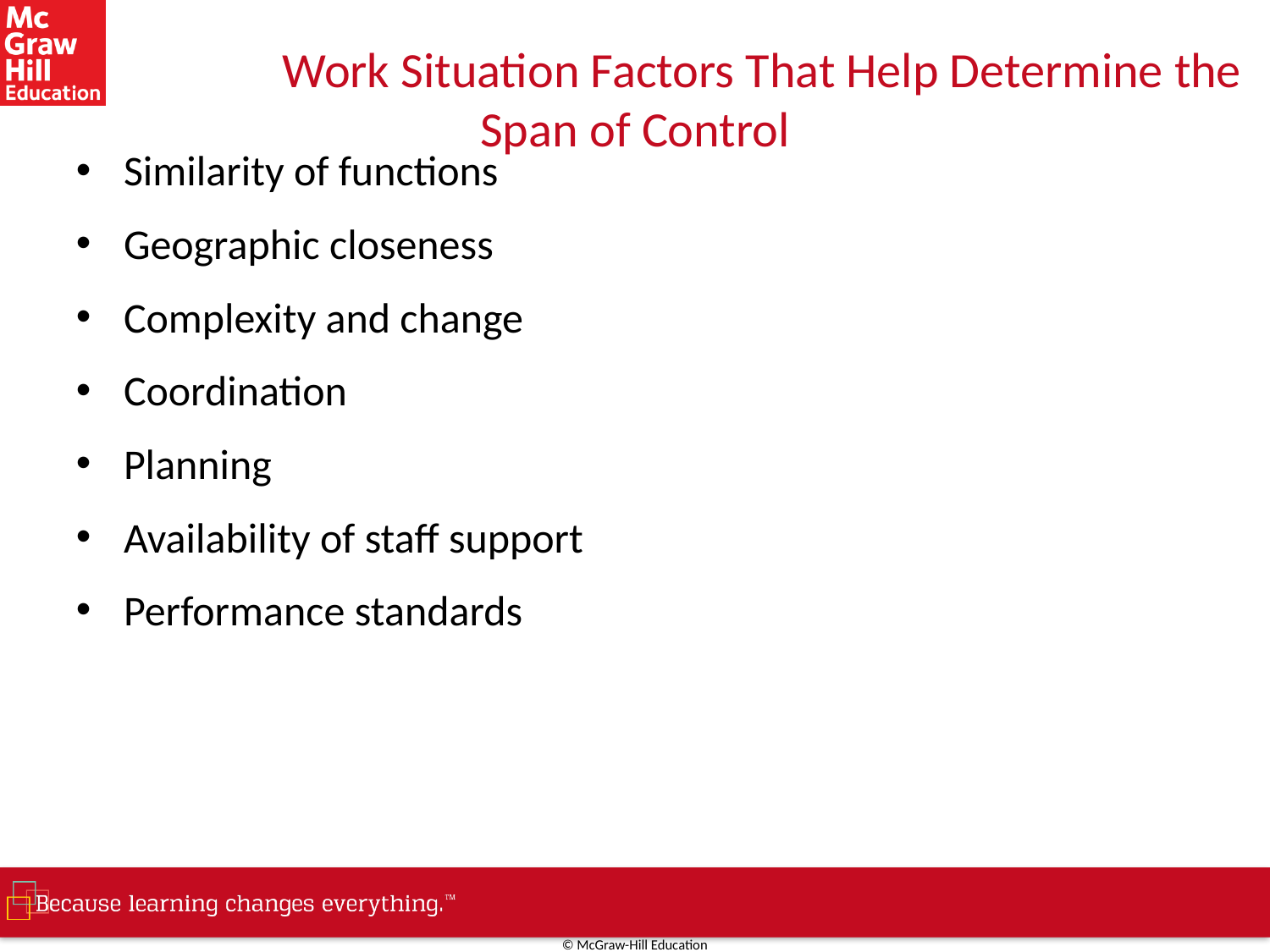

# Work Situation Factors That Help Determine the Span of Control
Similarity of functions
Geographic closeness
Complexity and change
Coordination
Planning
Availability of staff support
Performance standards